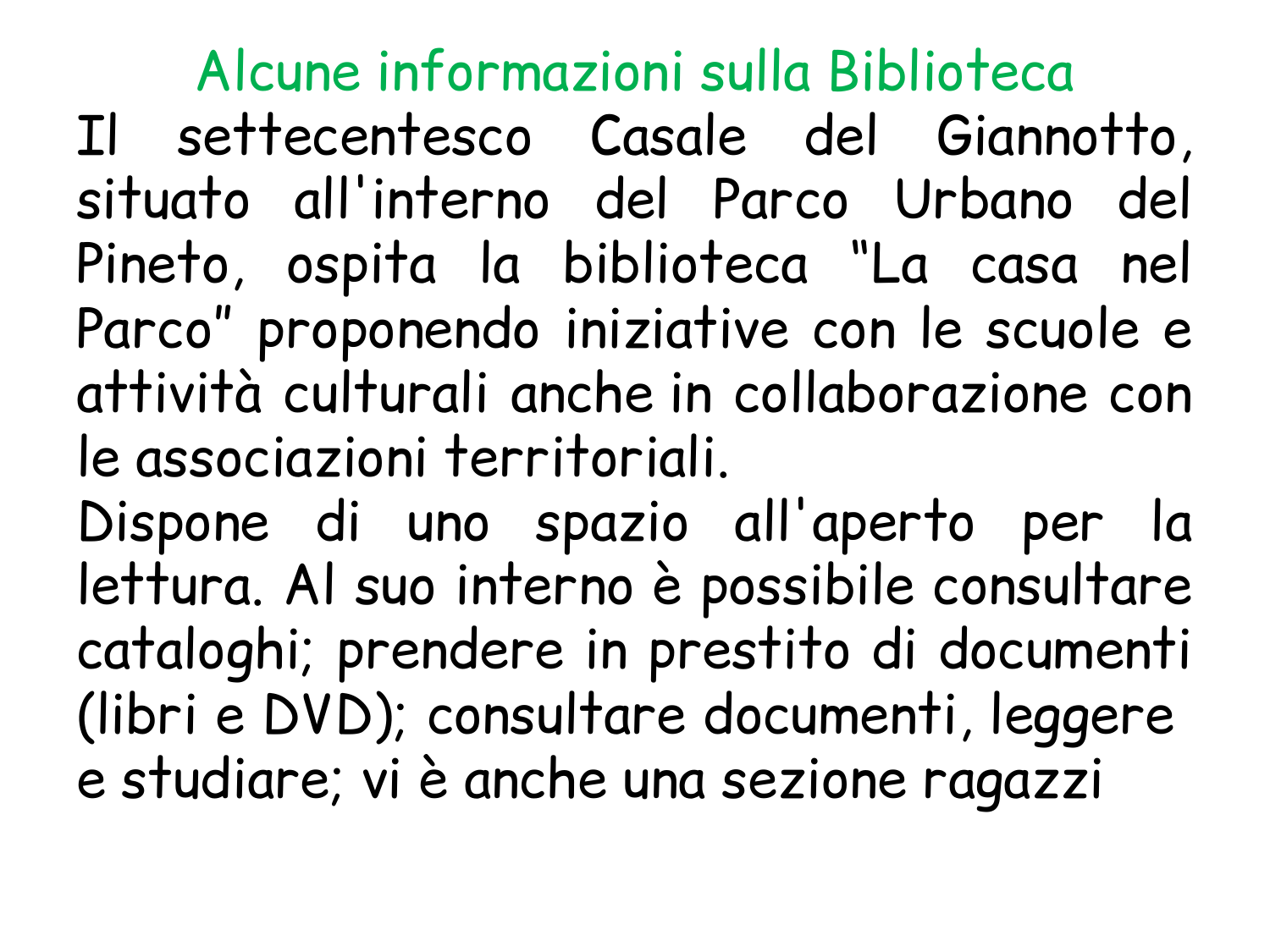

Alcune informazioni sulla Biblioteca
Il settecentesco Casale del Giannotto, situato all'interno del Parco Urbano del Pineto, ospita la biblioteca “La casa nel Parco” proponendo iniziative con le scuole e attività culturali anche in collaborazione con le associazioni territoriali.
Dispone di uno spazio all'aperto per la lettura. Al suo interno è possibile consultare cataloghi; prendere in prestito di documenti (libri e DVD); consultare documenti, leggere  e studiare; vi è anche una sezione ragazzi